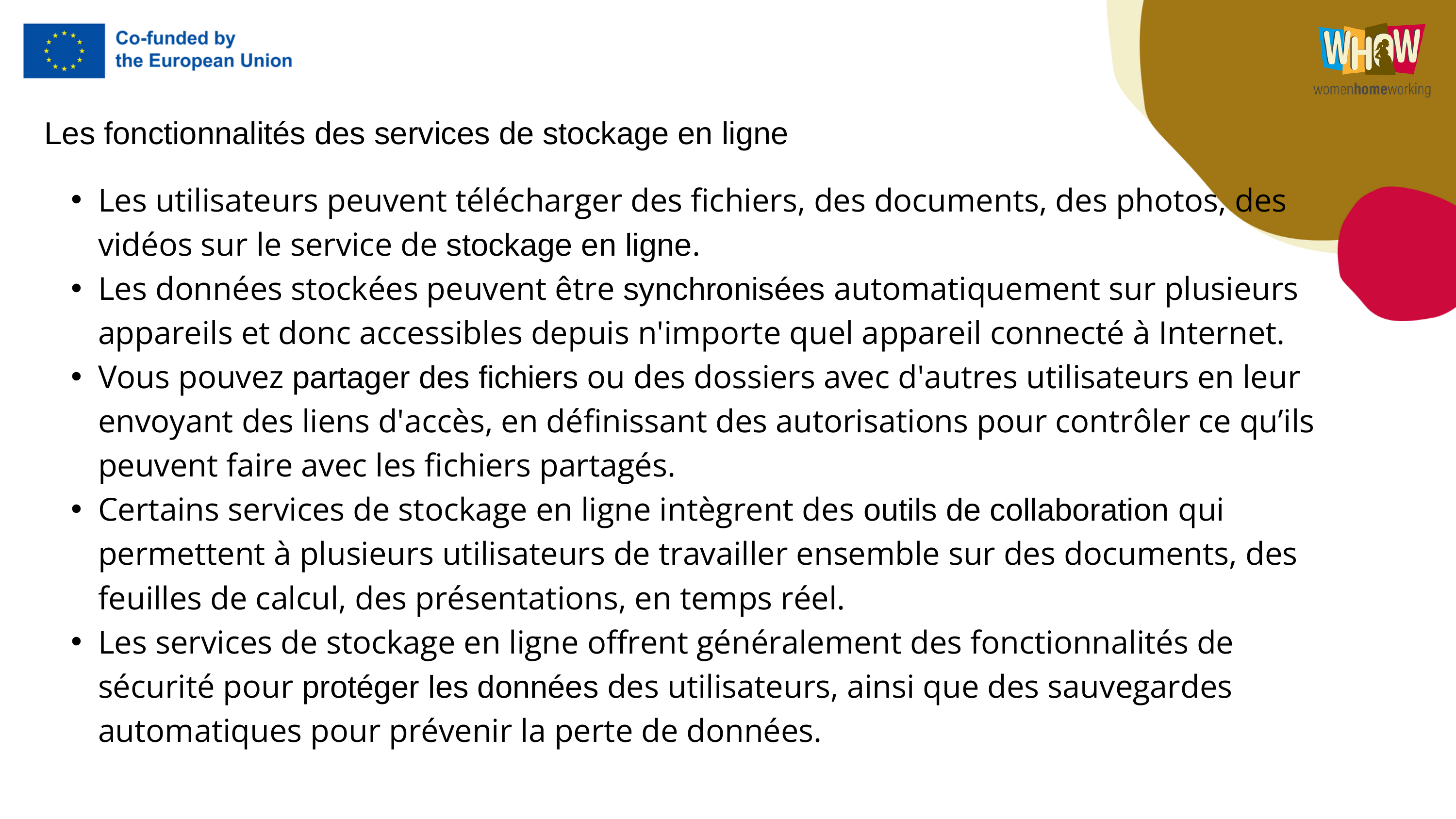

Les fonctionnalités des services de stockage en ligne
Les utilisateurs peuvent télécharger des fichiers, des documents, des photos, des vidéos sur le service de stockage en ligne.
Les données stockées peuvent être synchronisées automatiquement sur plusieurs appareils et donc accessibles depuis n'importe quel appareil connecté à Internet.
Vous pouvez partager des fichiers ou des dossiers avec d'autres utilisateurs en leur envoyant des liens d'accès, en définissant des autorisations pour contrôler ce qu’ils peuvent faire avec les fichiers partagés.
Certains services de stockage en ligne intègrent des outils de collaboration qui permettent à plusieurs utilisateurs de travailler ensemble sur des documents, des feuilles de calcul, des présentations, en temps réel.
Les services de stockage en ligne offrent généralement des fonctionnalités de sécurité pour protéger les données des utilisateurs, ainsi que des sauvegardes automatiques pour prévenir la perte de données.